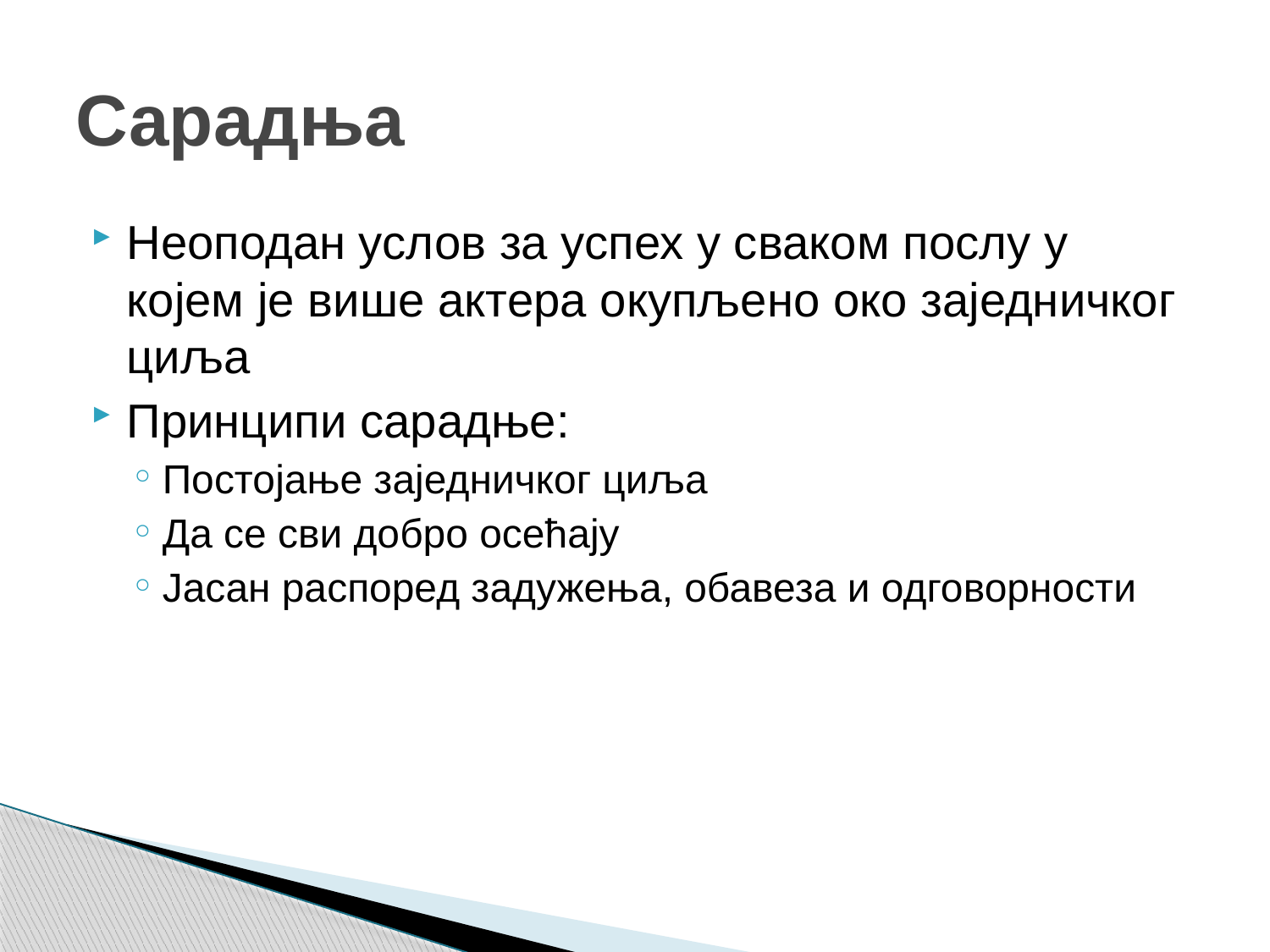

# Сарадња
Неоподан услов за успех у сваком послу у којем је више актера окупљено око заједничког циља
Принципи сарадње:
Постојање заједничког циља
Да се сви добро осећају
Јасан распоред задужења, обавеза и одговорности